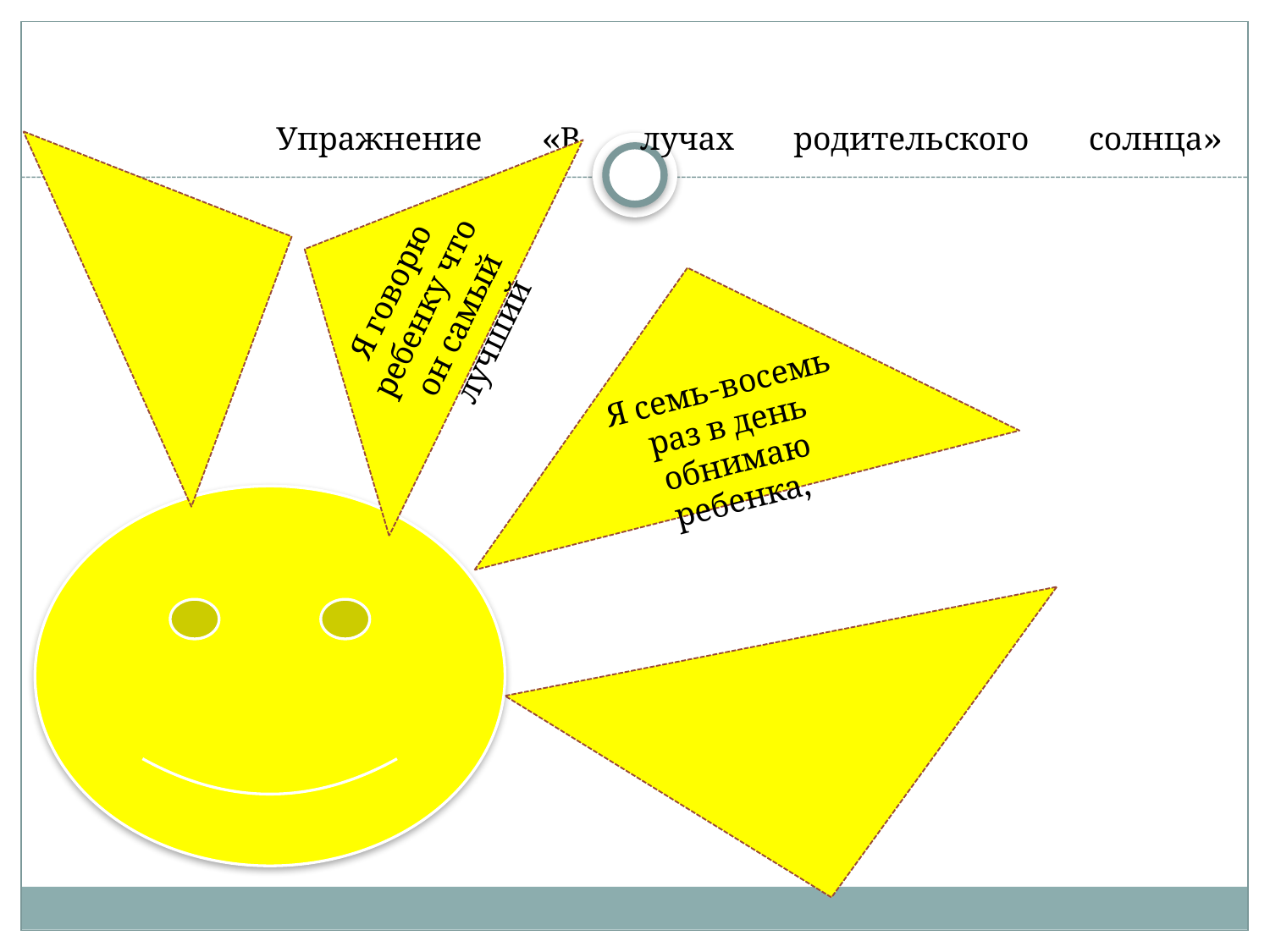

# Упражнение «В лучах родительского солнца»

Я говорю ребенку что он самый лучший
Я семь-восемь раз в день обнимаю ребенка,